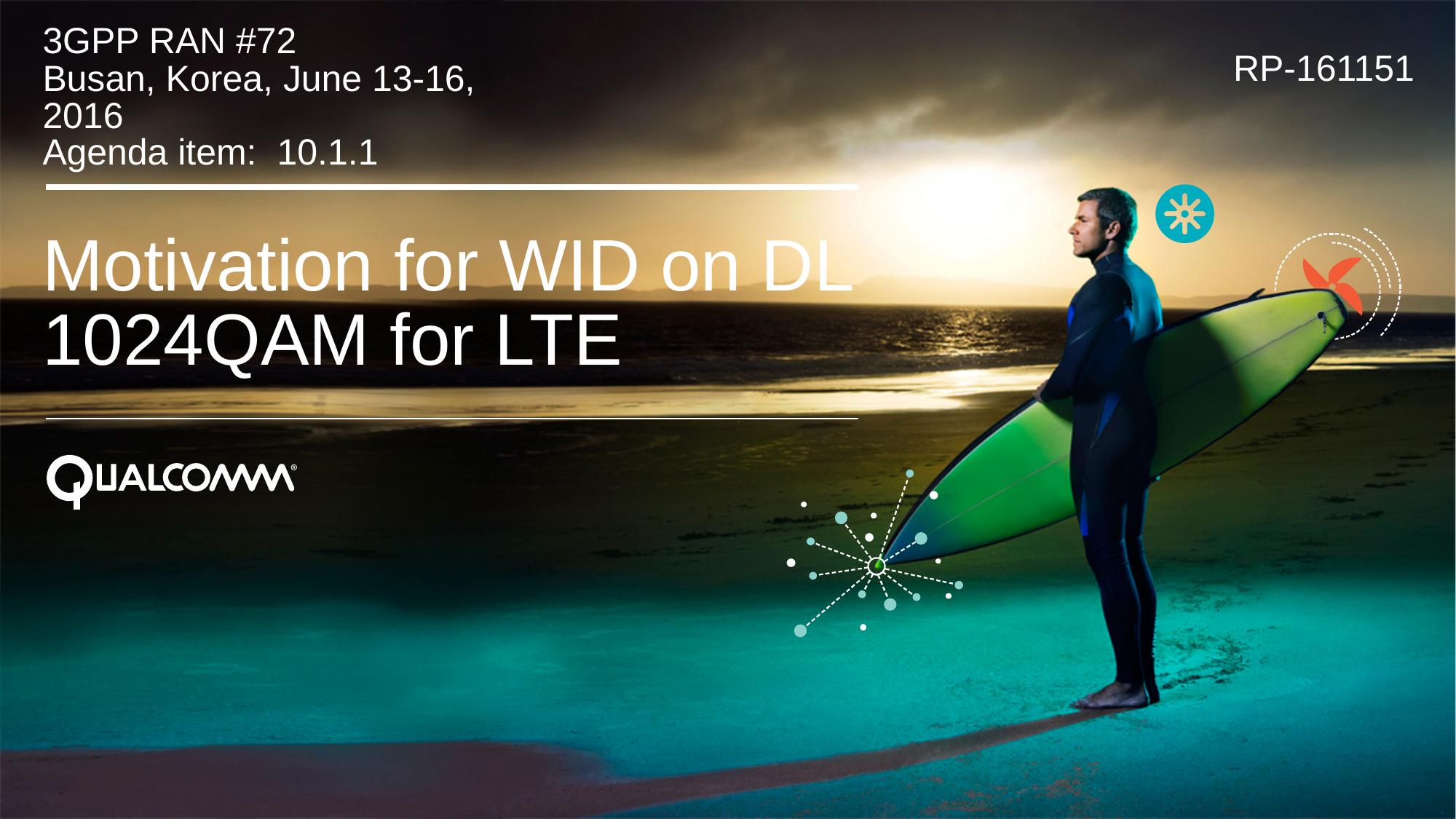

3GPP RAN #72
Busan, Korea, June 13-16, 2016
Agenda item:  10.1.1
RP-161151
# Motivation for WID on DL 1024QAM for LTE